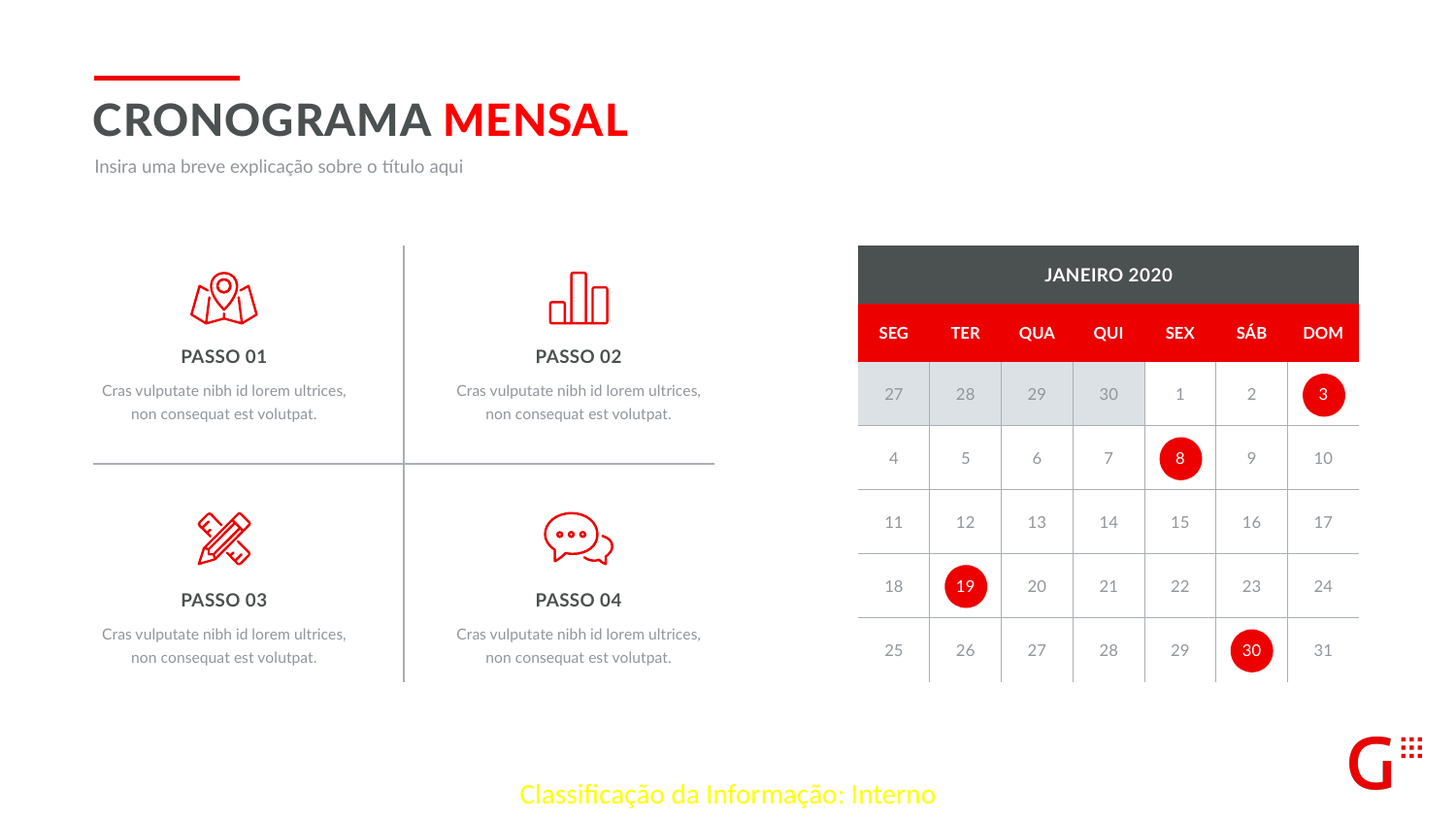

CRONOGRAMA MENSAL
Insira uma breve explicação sobre o título aqui
| JANEIRO 2020 |  |  |  |  |  |  |
| --- | --- | --- | --- | --- | --- | --- |
| seg | Ter | qua | qui | sex | Sáb | dom |
| 27 | 28 | 29 | 30 | 1 | 2 | 3 |
| 4 | 5 | 6 | 7 | 8 | 9 | 10 |
| 11 | 12 | 13 | 14 | 15 | 16 | 17 |
| 18 | 19 | 20 | 21 | 22 | 23 | 24 |
| 25 | 26 | 27 | 28 | 29 | 30 | 31 |

PASSO 01
Cras vulputate nibh id lorem ultrices, non consequat est volutpat.
PASSO 02
Cras vulputate nibh id lorem ultrices, non consequat est volutpat.

PASSO 03
Cras vulputate nibh id lorem ultrices, non consequat est volutpat.
PASSO 04
Cras vulputate nibh id lorem ultrices, non consequat est volutpat.